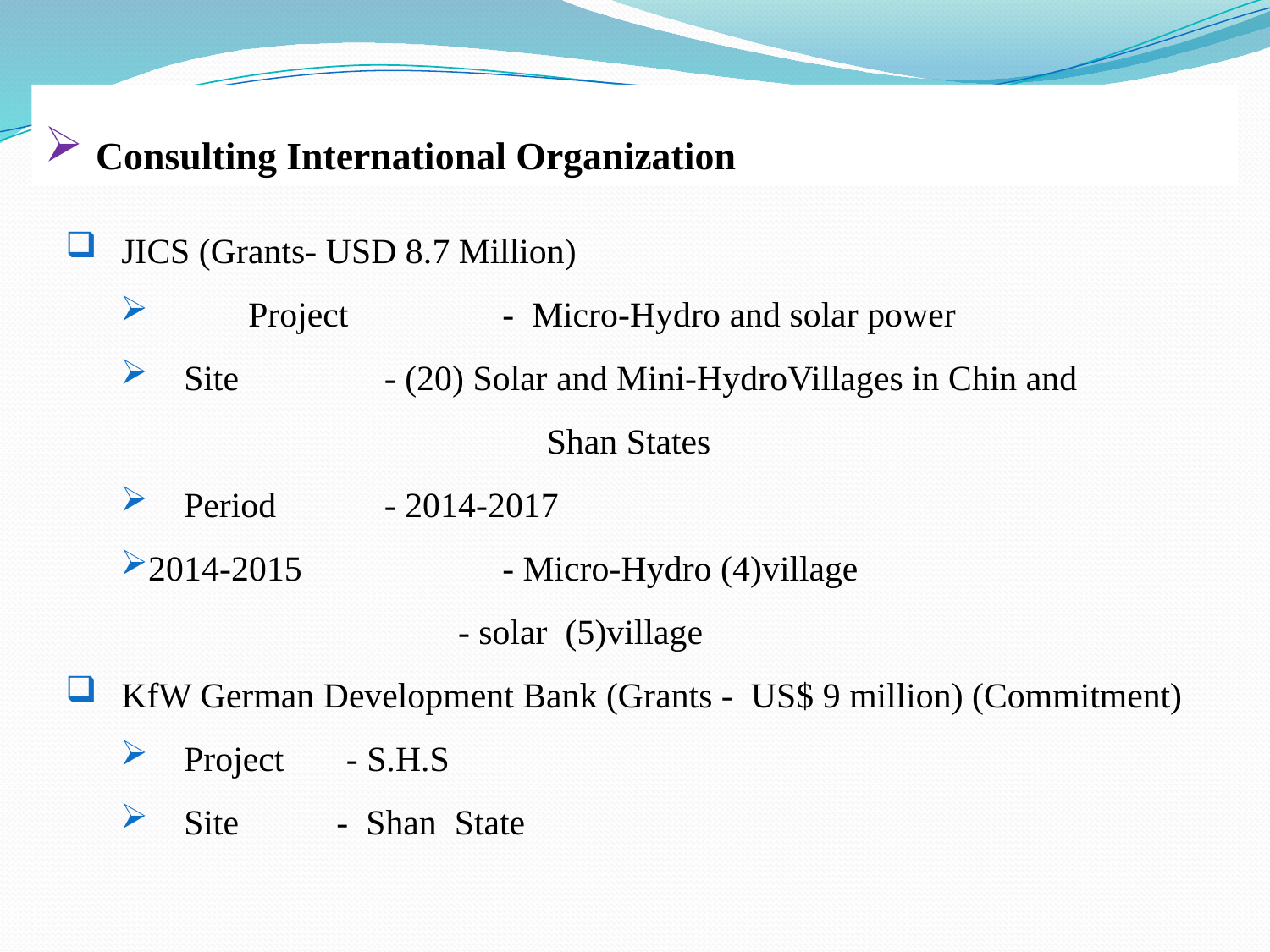

Consulting International Organization
JICS (Grants- USD 8.7 Million)
 	Project 		-  Micro-Hydro and solar power
    Site		 - (20) Solar and Mini-HydroVillages in Chin and 				     Shan States
    Period      	 - 2014-2017
2014-2015		- Micro-Hydro (4)village
                                      - solar  (5)village
KfW German Development Bank (Grants -  US$ 9 million) (Commitment)
    Project       - S.H.S
    Site           -  Shan  State